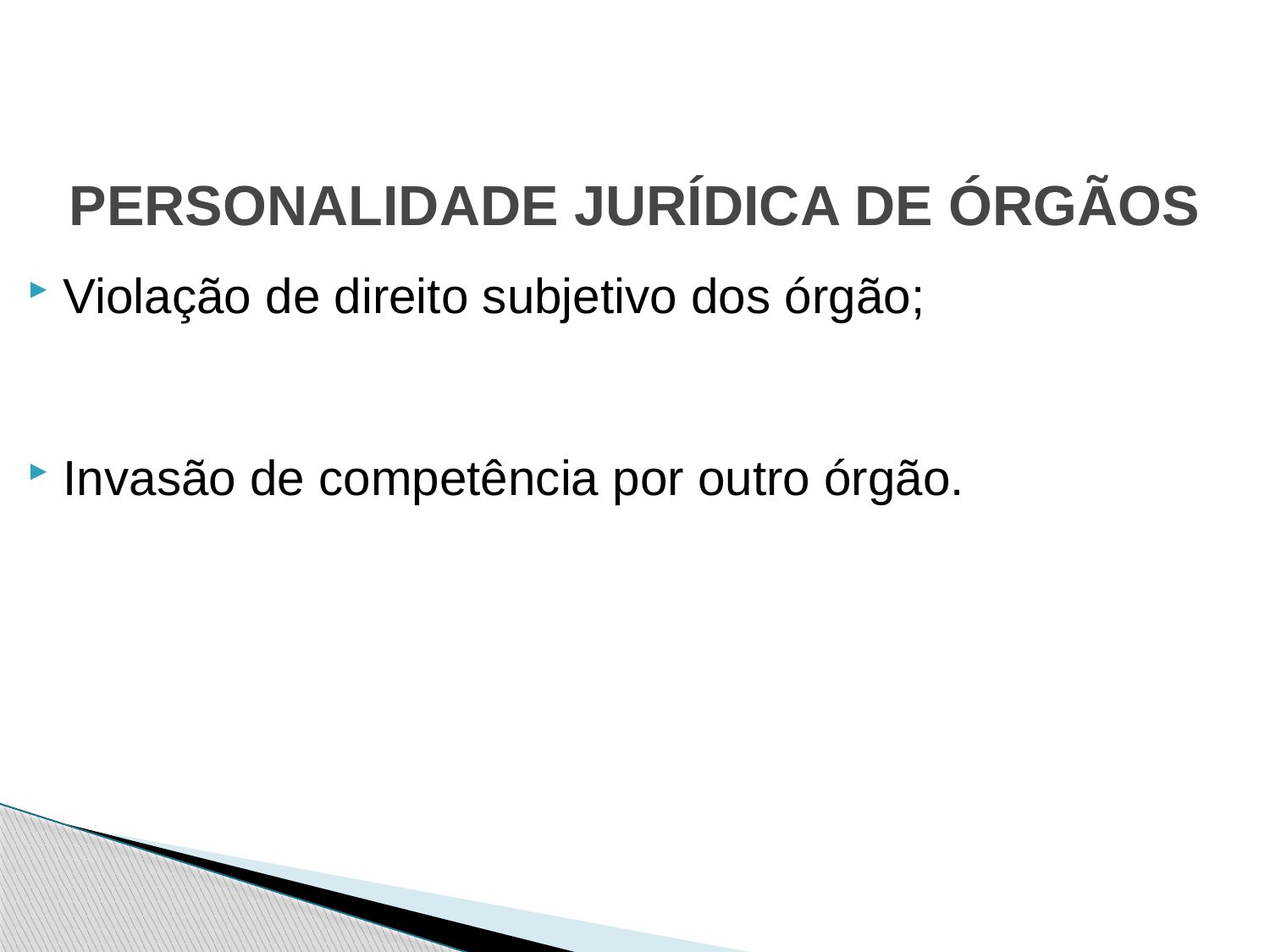

# PERSONALIDADE JURÍDICA DE ÓRGÃOS
Violação de direito subjetivo dos órgão;

Invasão de competência por outro órgão.